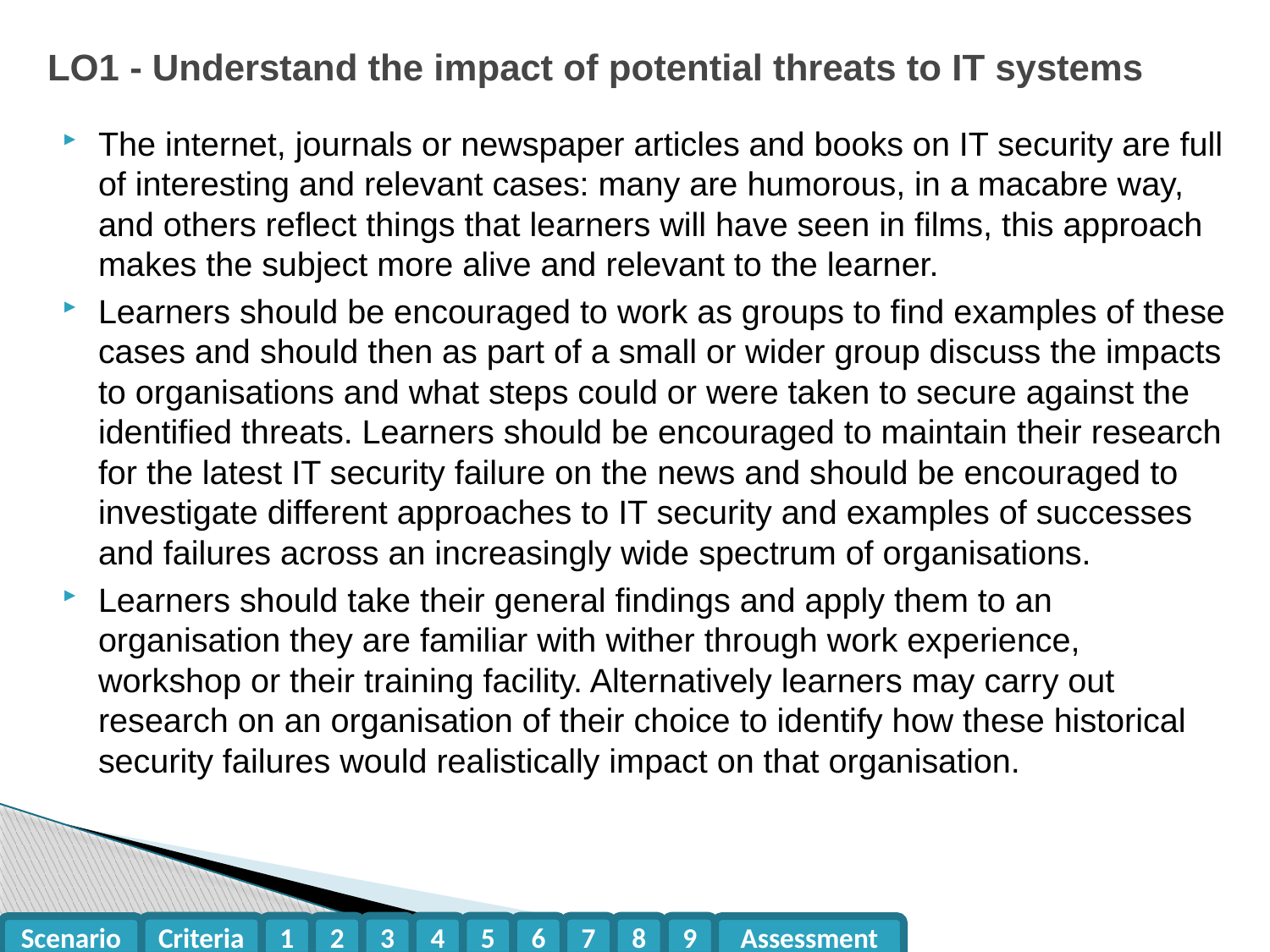

# LO1 - Understand the impact of potential threats to IT systems
The internet, journals or newspaper articles and books on IT security are full of interesting and relevant cases: many are humorous, in a macabre way, and others reflect things that learners will have seen in films, this approach makes the subject more alive and relevant to the learner.
Learners should be encouraged to work as groups to find examples of these cases and should then as part of a small or wider group discuss the impacts to organisations and what steps could or were taken to secure against the identified threats. Learners should be encouraged to maintain their research for the latest IT security failure on the news and should be encouraged to investigate different approaches to IT security and examples of successes and failures across an increasingly wide spectrum of organisations.
Learners should take their general findings and apply them to an organisation they are familiar with wither through work experience, workshop or their training facility. Alternatively learners may carry out research on an organisation of their choice to identify how these historical security failures would realistically impact on that organisation.